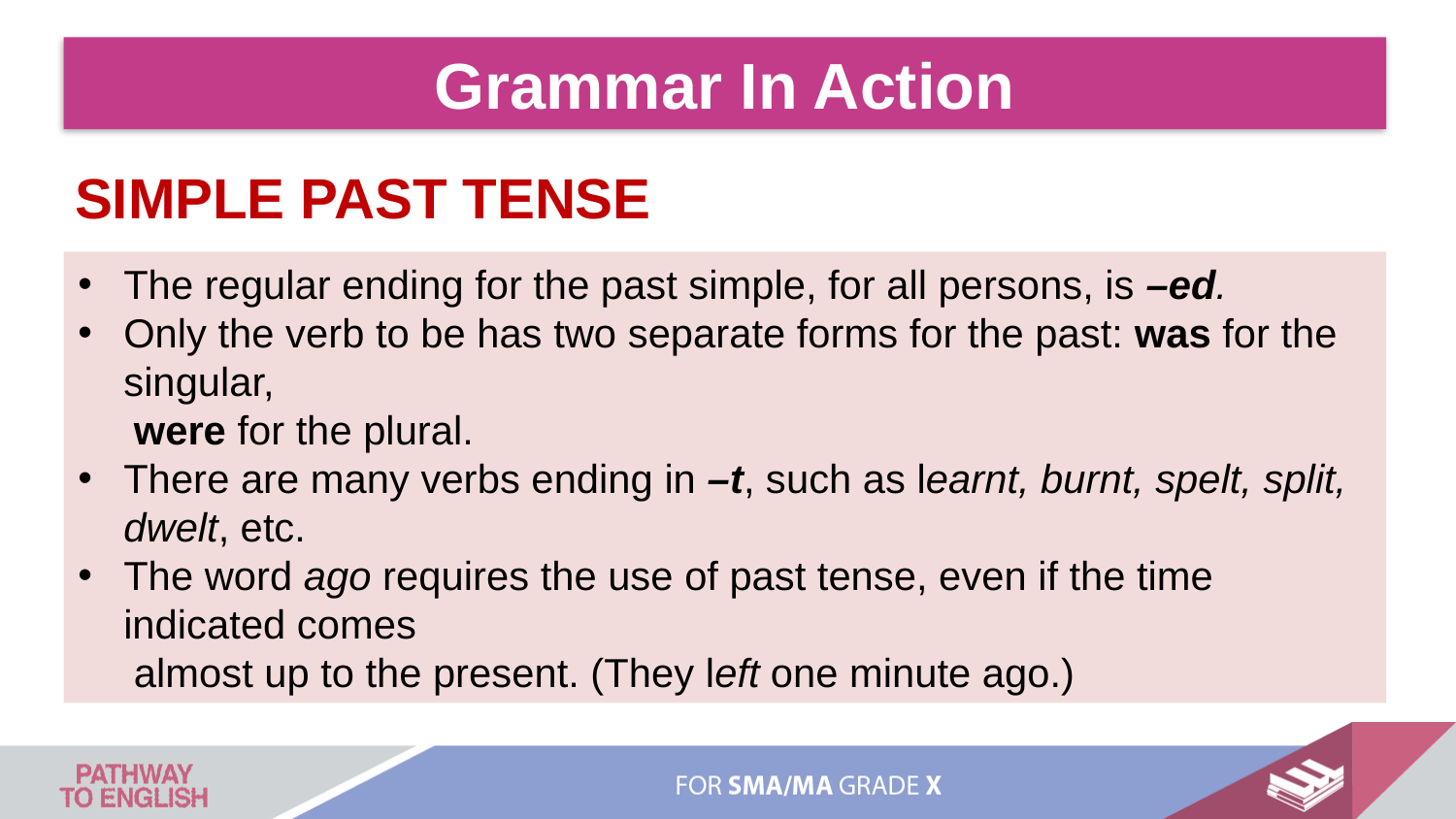

Grammar In Action
SIMPLE PAST TENSE
The regular ending for the past simple, for all persons, is –ed.
Only the verb to be has two separate forms for the past: was for the singular,
     were for the plural.
There are many verbs ending in –t, such as learnt, burnt, spelt, split, dwelt, etc.
The word ago requires the use of past tense, even if the time indicated comes
     almost up to the present. (They left one minute ago.)